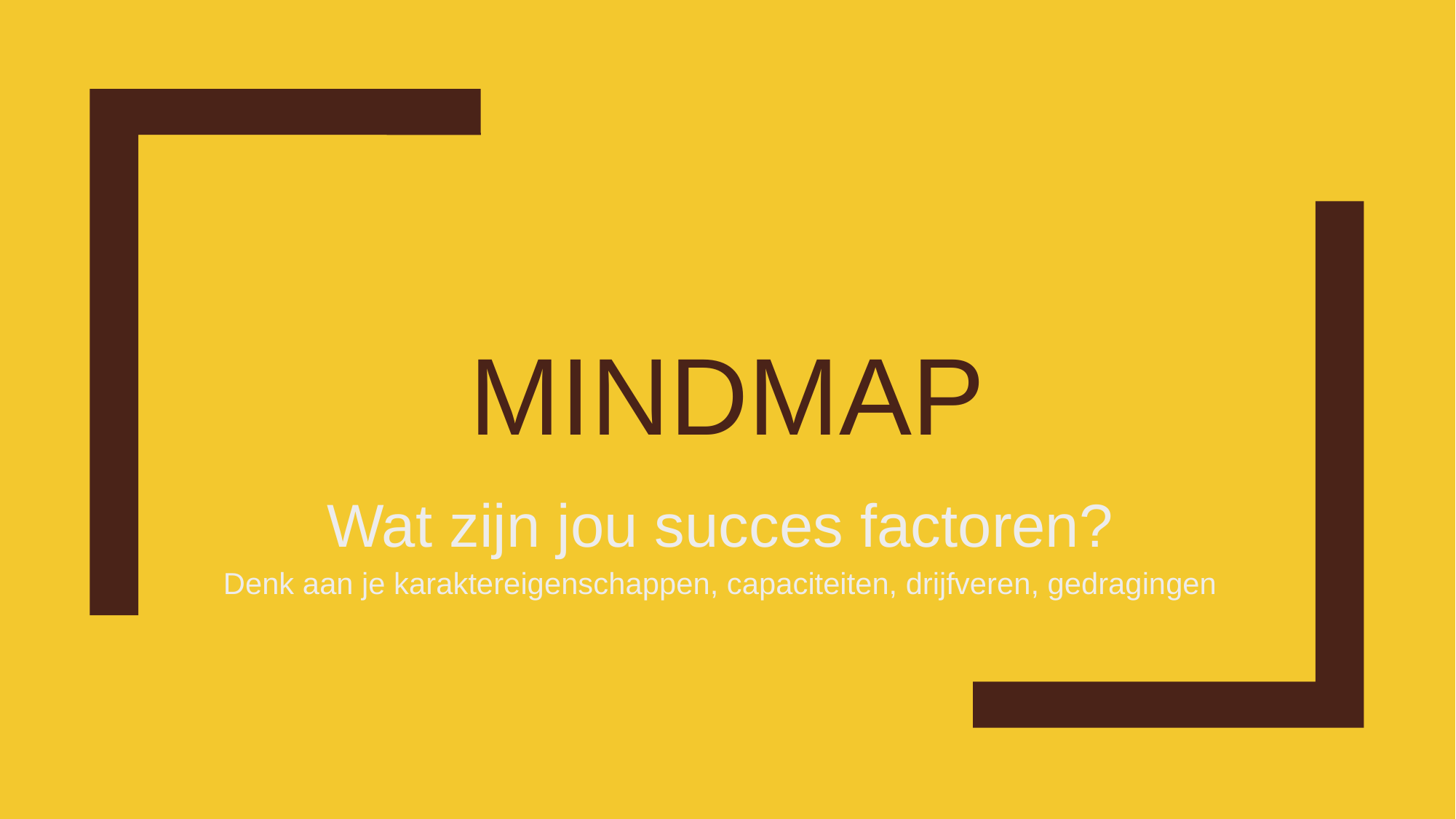

# mindmap
Wat zijn jou succes factoren?
Denk aan je karaktereigenschappen, capaciteiten, drijfveren, gedragingen